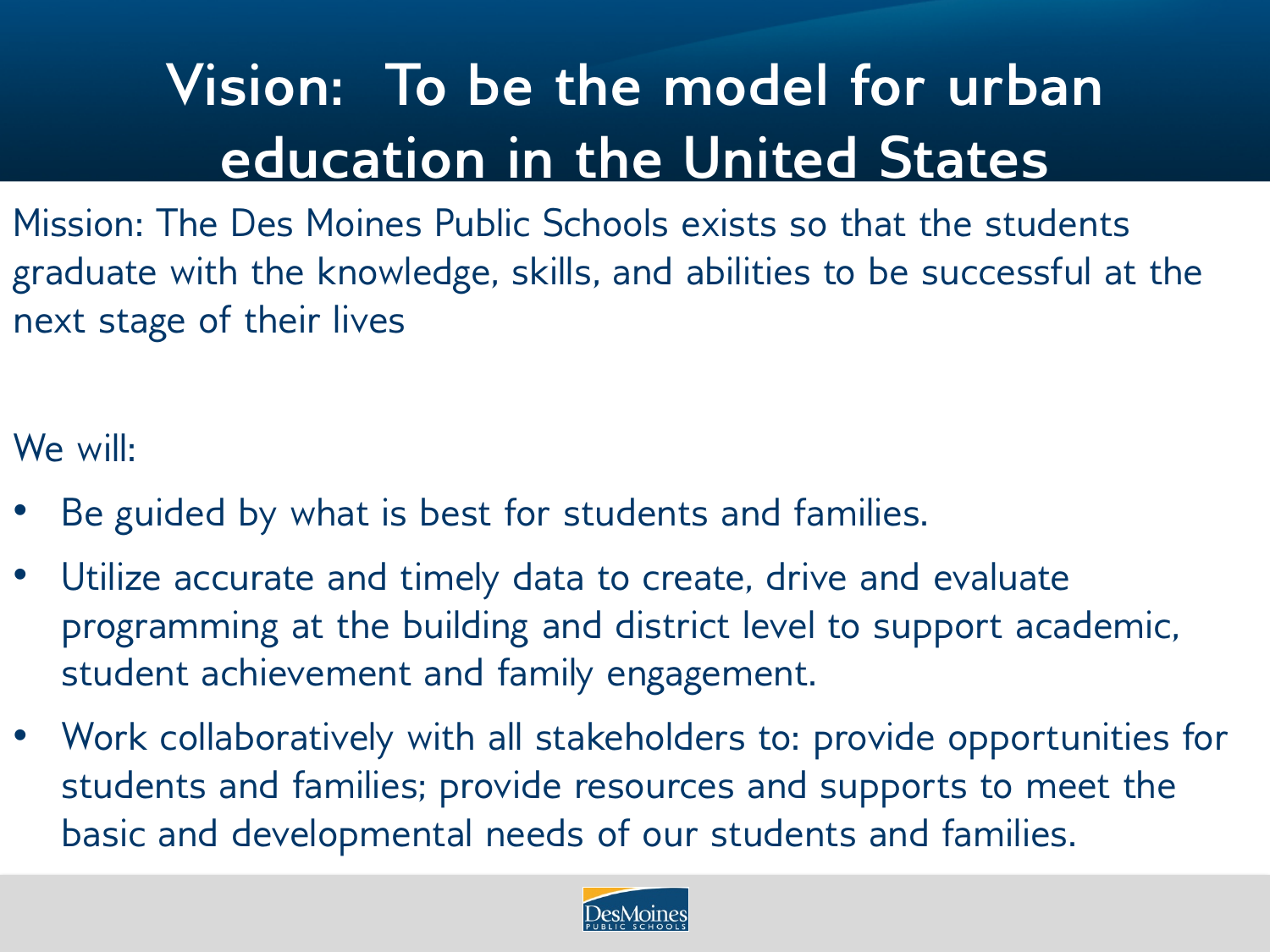

# Vision:  To be the model for urban education in the United States
Mission: The Des Moines Public Schools exists so that the students graduate with the knowledge, skills, and abilities to be successful at the next stage of their lives

We will:
Be guided by what is best for students and families.
Utilize accurate and timely data to create, drive and evaluate programming at the building and district level to support academic, student achievement and family engagement.
Work collaboratively with all stakeholders to: provide opportunities for students and families; provide resources and supports to meet the basic and developmental needs of our students and families.